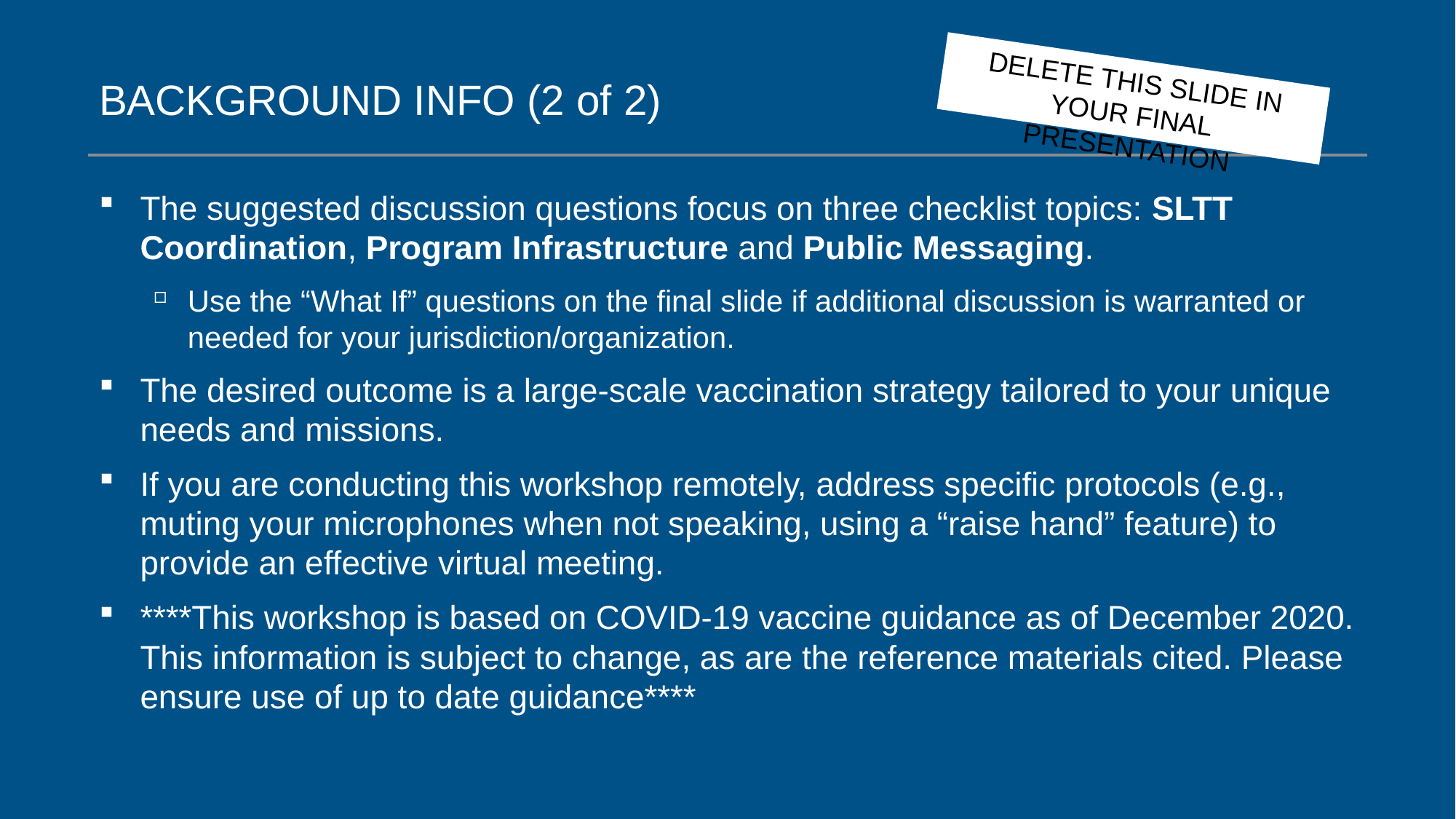

# BACKGROUND INFO (2 of 2)
DELETE THIS SLIDE IN YOUR FINAL PRESENTATION
The suggested discussion questions focus on three checklist topics: SLTT Coordination, Program Infrastructure and Public Messaging.
Use the “What If” questions on the final slide if additional discussion is warranted or needed for your jurisdiction/organization.
The desired outcome is a large-scale vaccination strategy tailored to your unique needs and missions.
If you are conducting this workshop remotely, address specific protocols (e.g., muting your microphones when not speaking, using a “raise hand” feature) to provide an effective virtual meeting.
****This workshop is based on COVID-19 vaccine guidance as of December 2020. This information is subject to change, as are the reference materials cited. Please ensure use of up to date guidance****